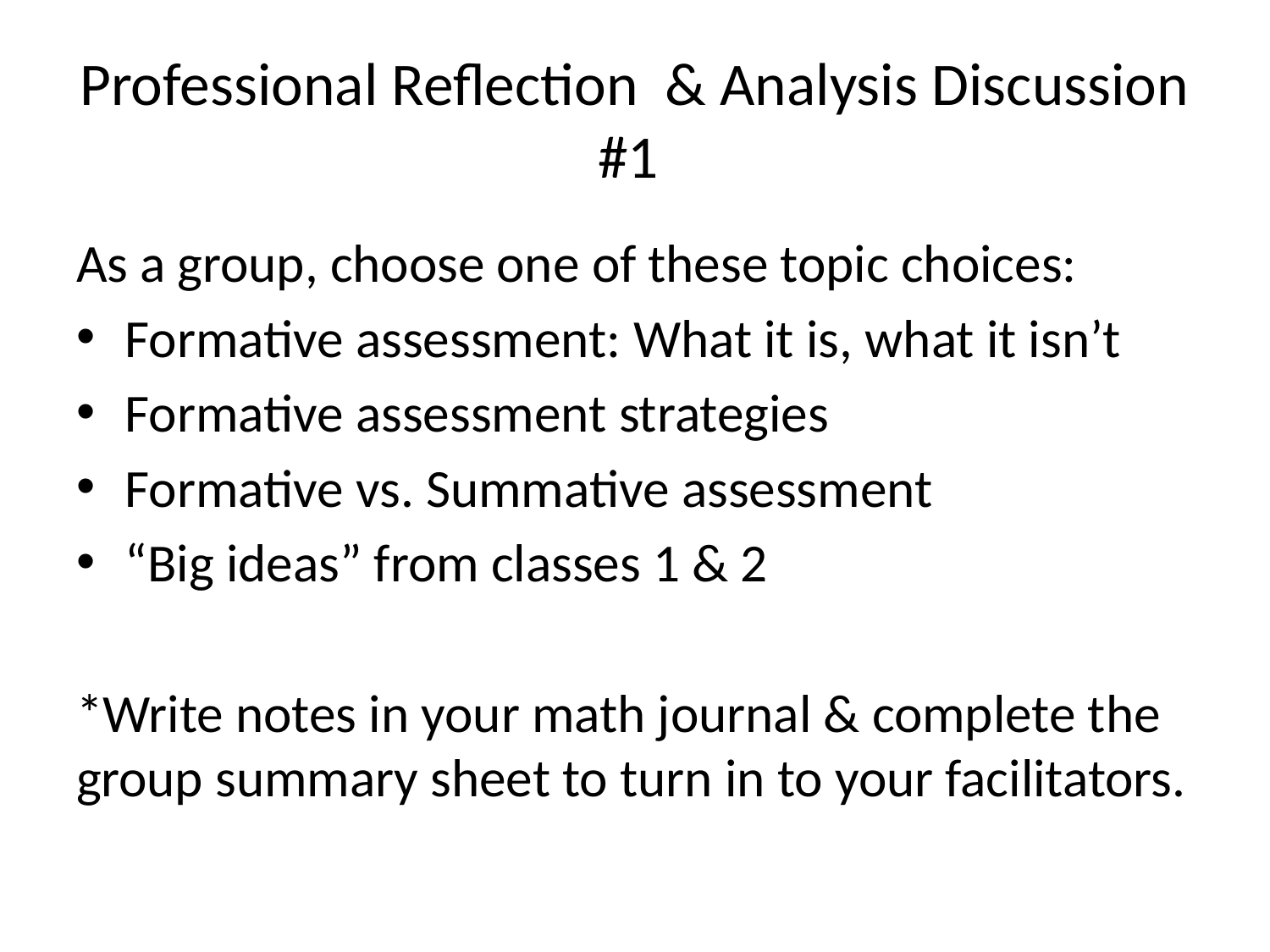

# Professional Reflection  & Analysis Discussion #1
As a group, choose one of these topic choices:
Formative assessment: What it is, what it isn’t
Formative assessment strategies
Formative vs. Summative assessment
“Big ideas” from classes 1 & 2

*Write notes in your math journal & complete the group summary sheet to turn in to your facilitators.